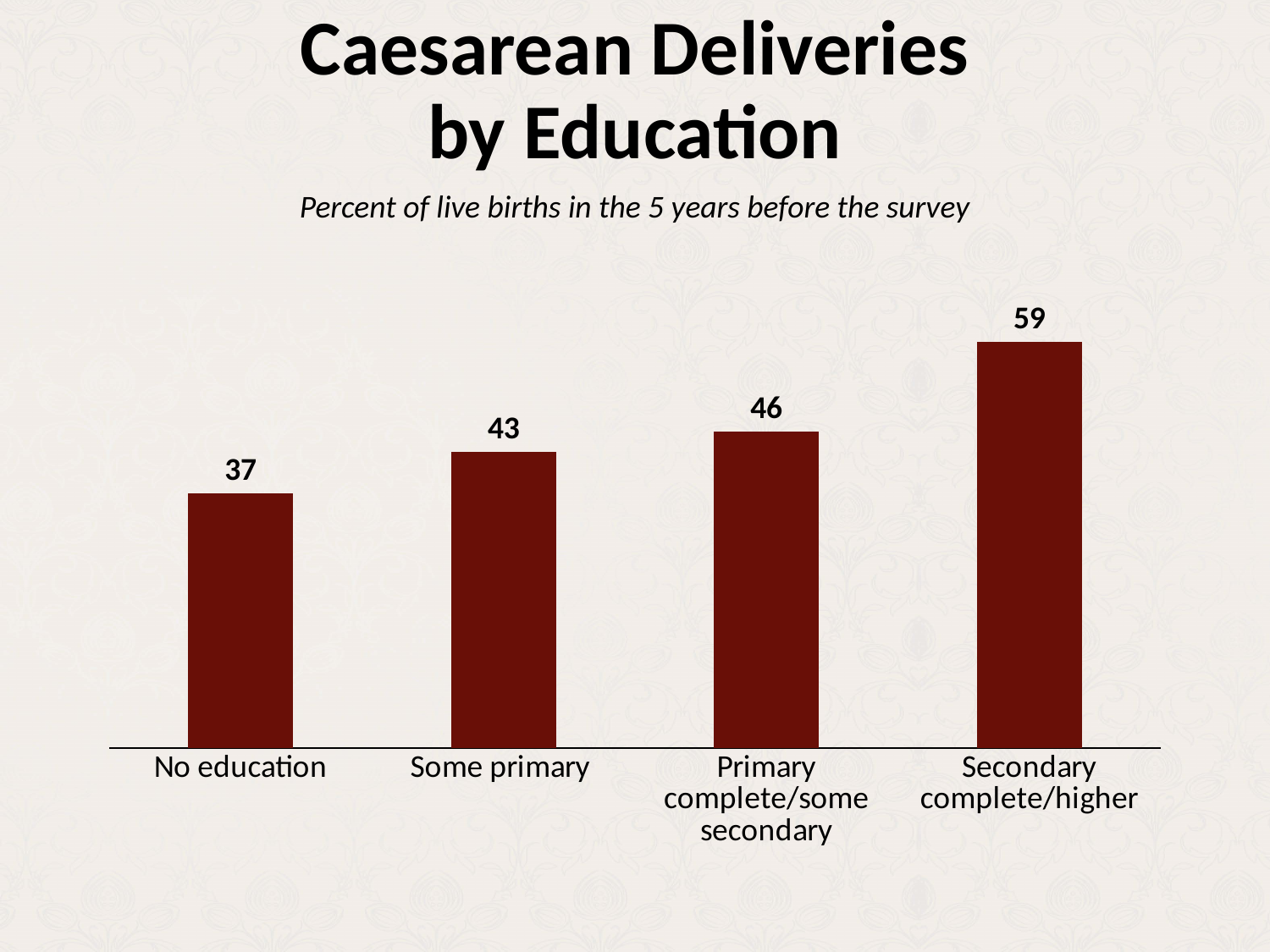

# Caesarean Deliveries by Education
Percent of live births in the 5 years before the survey

### Chart

| Category | Column1 |
|---|---|
| No education | 37.0 |
| Some primary  | 43.0 |
| Primary complete/some secondary | 46.0 |
| Secondary complete/higher | 59.0 |